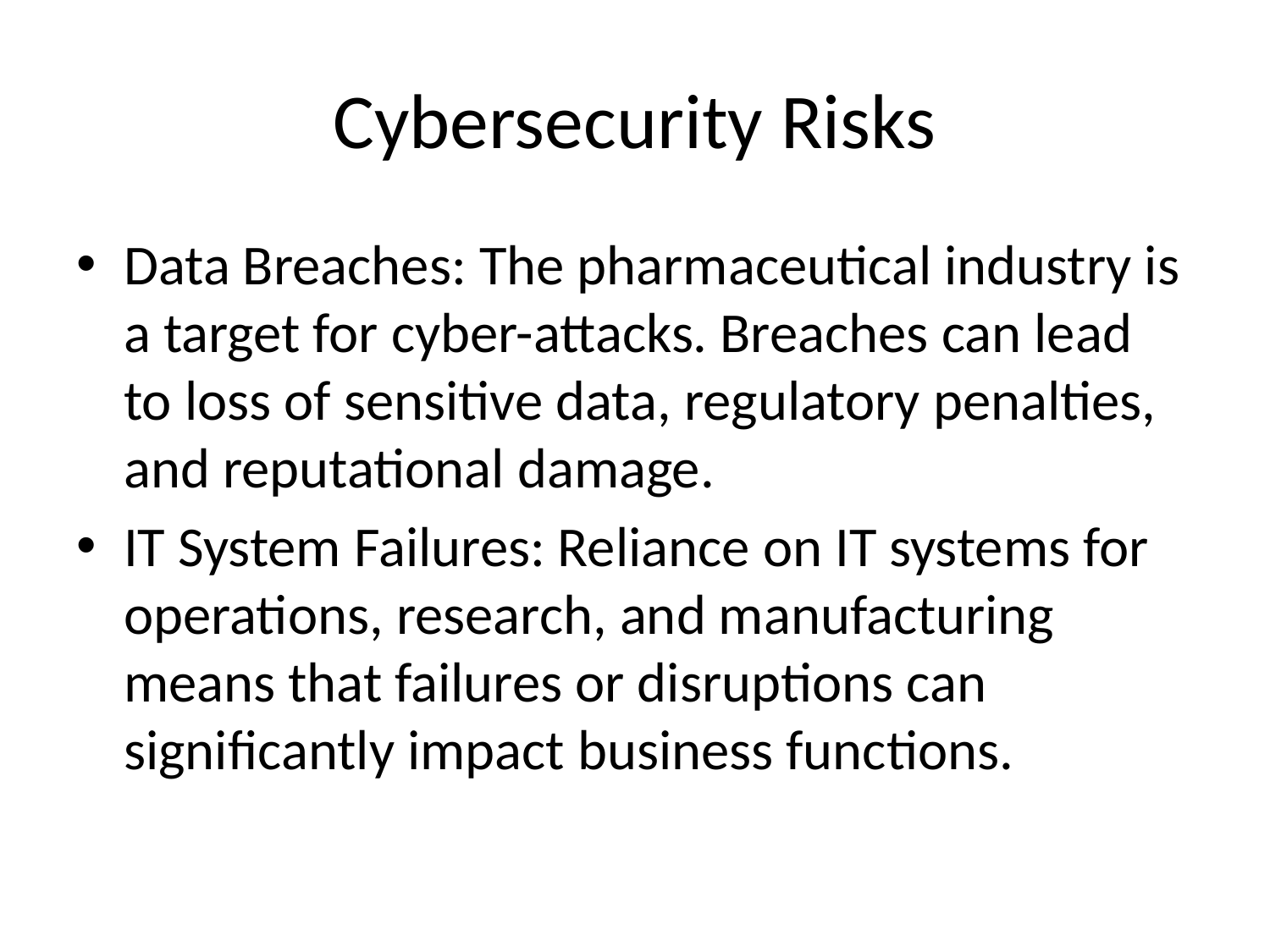

# Cybersecurity Risks
Data Breaches: The pharmaceutical industry is a target for cyber-attacks. Breaches can lead to loss of sensitive data, regulatory penalties, and reputational damage.
IT System Failures: Reliance on IT systems for operations, research, and manufacturing means that failures or disruptions can significantly impact business functions.